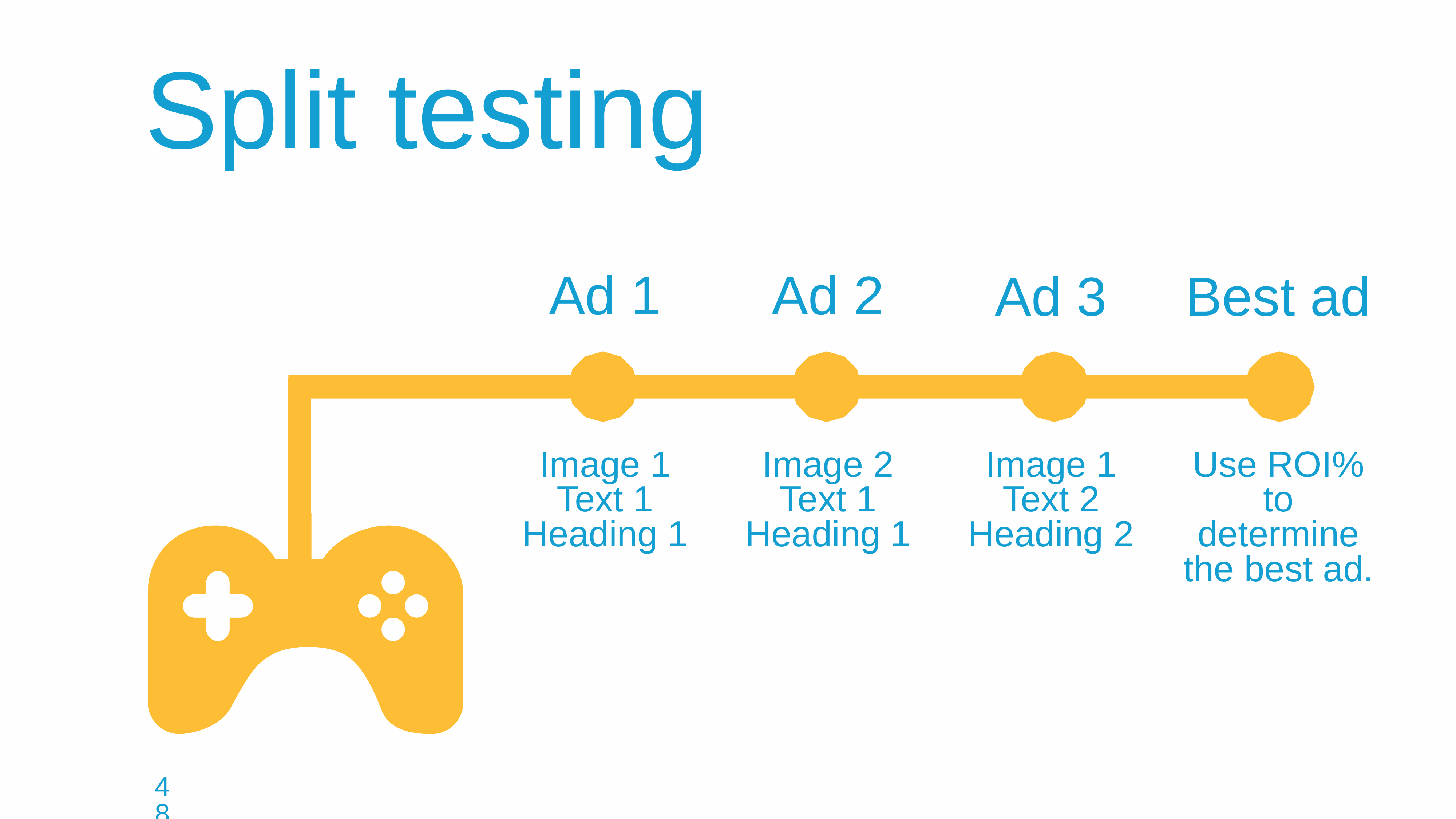

Split testing
Ad 1
Image 1
Text 1
Heading 1
Ad 2
Image 2
Text 1
Heading 1
Ad 3
Image 1
Text 2
Heading 2
Best ad
Use ROI% to determine the best ad.

48